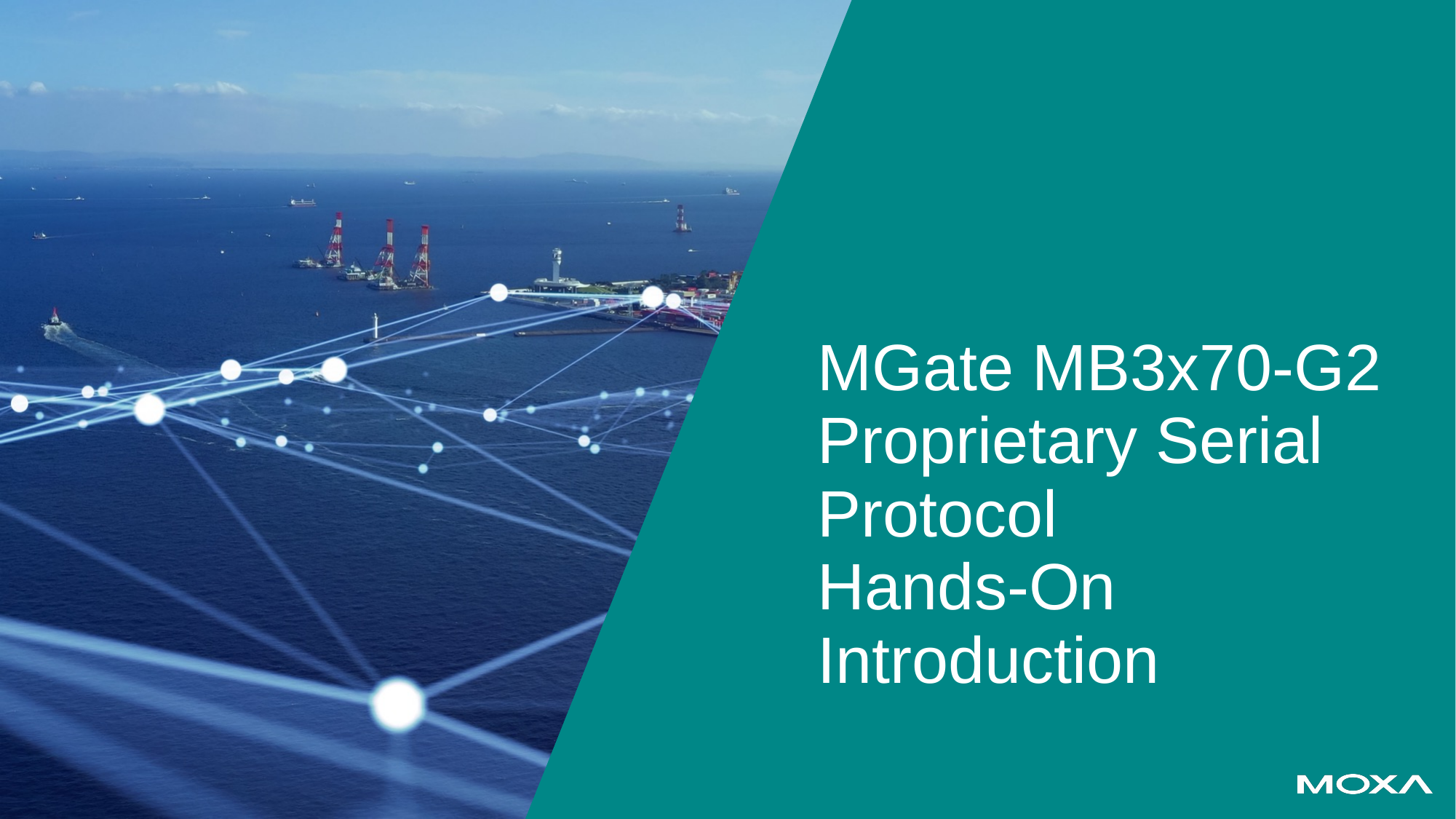

# MGate MB3x70-G2 Proprietary Serial Protocol Hands-On Introduction